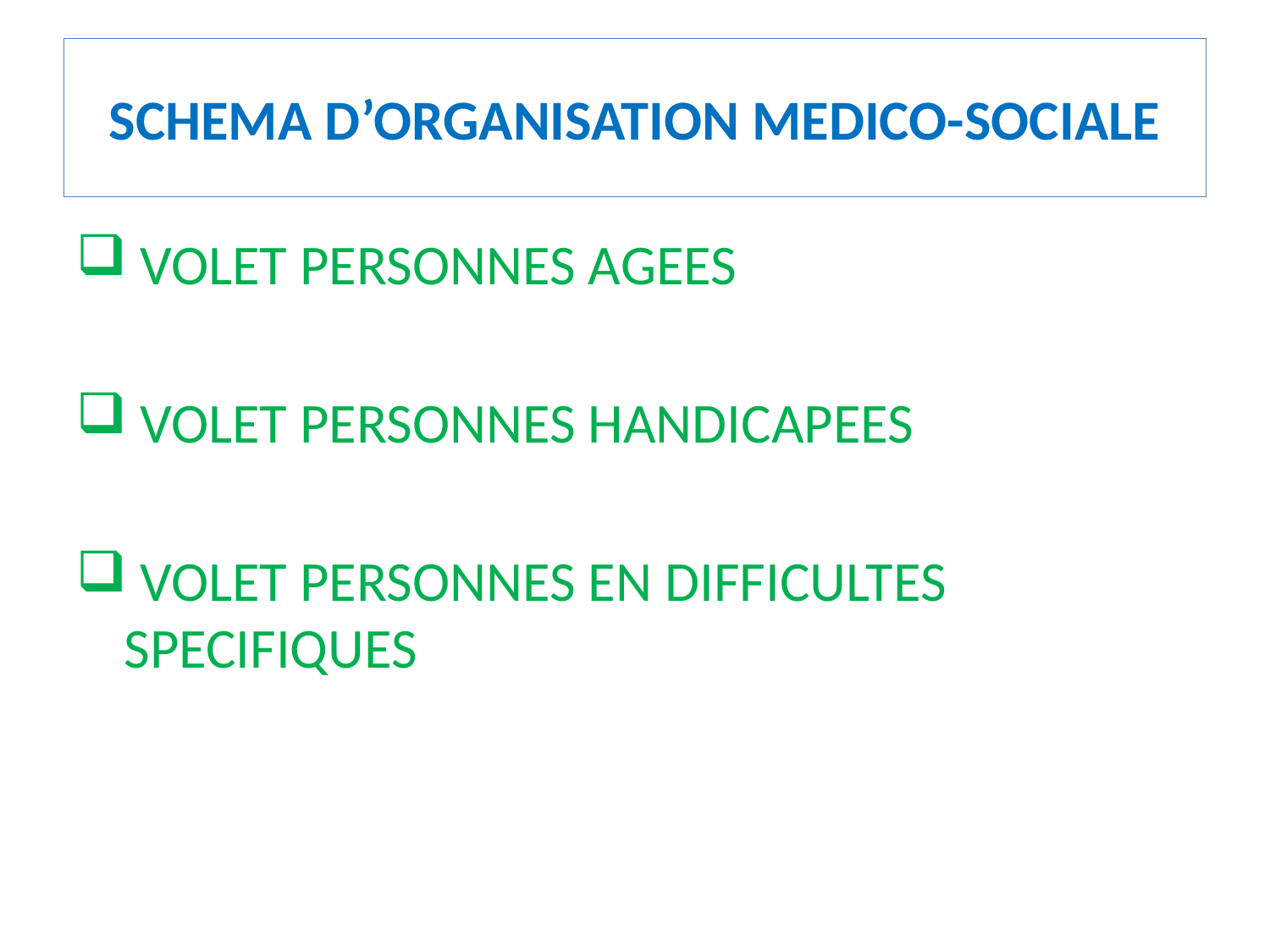

# SCHEMA D’ORGANISATION MEDICO-SOCIALE
 VOLET PERSONNES AGEES

 VOLET PERSONNES HANDICAPEES

 VOLET PERSONNES EN DIFFICULTES SPECIFIQUES